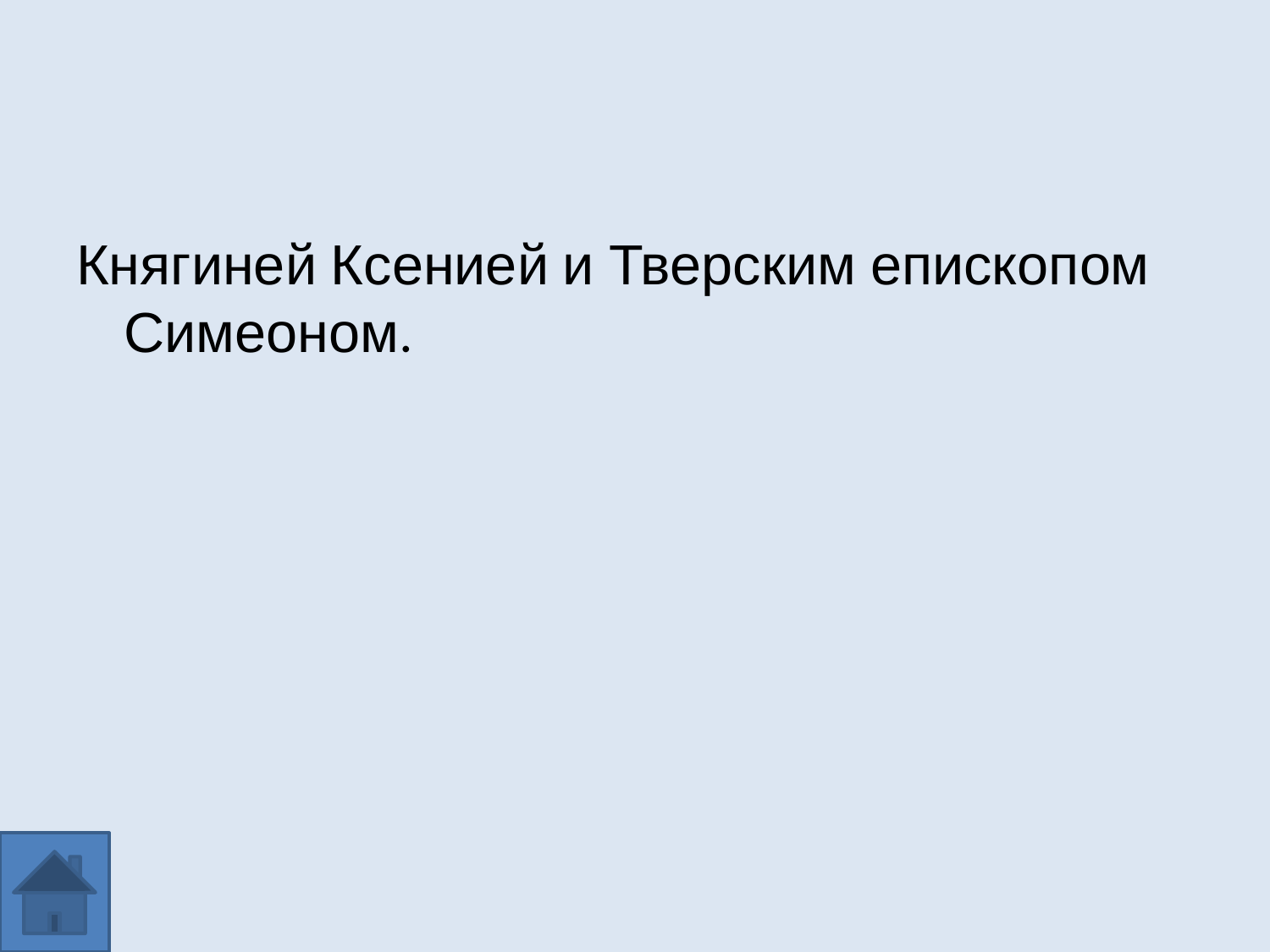

#
Княгиней Ксенией и Тверским епископом Симеоном.